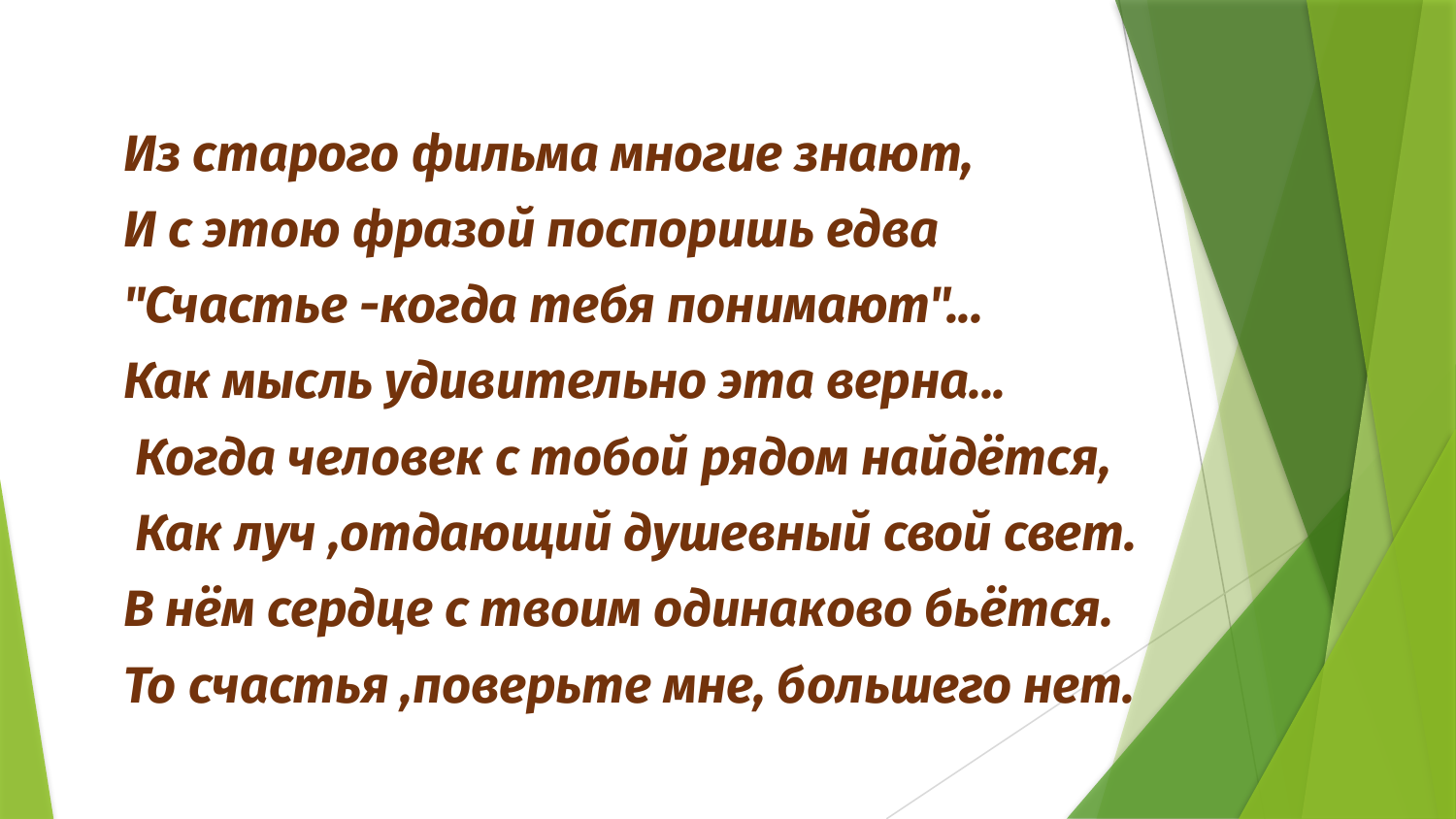

Из старого фильма многие знают,
И с этою фразой поспоришь едва
"Счастье -когда тебя понимают"...
Как мысль удивительно эта верна...
 Когда человек с тобой рядом найдётся,
 Как луч ,отдающий душевный свой свет.
В нём сердце с твоим одинаково бьётся.
То счастья ,поверьте мне, большего нет.